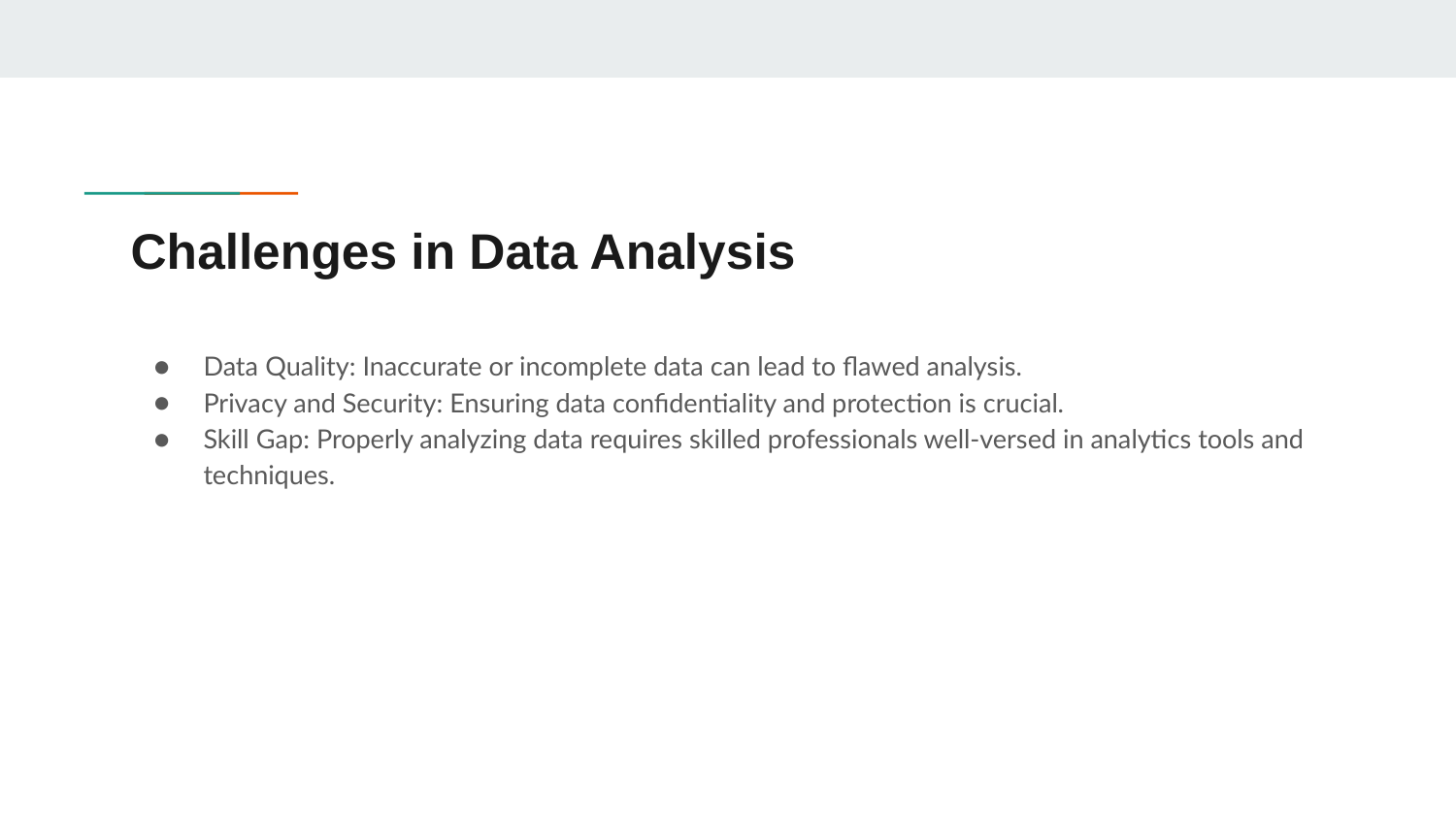

# Challenges in Data Analysis
Data Quality: Inaccurate or incomplete data can lead to flawed analysis.
Privacy and Security: Ensuring data confidentiality and protection is crucial.
Skill Gap: Properly analyzing data requires skilled professionals well-versed in analytics tools and techniques.